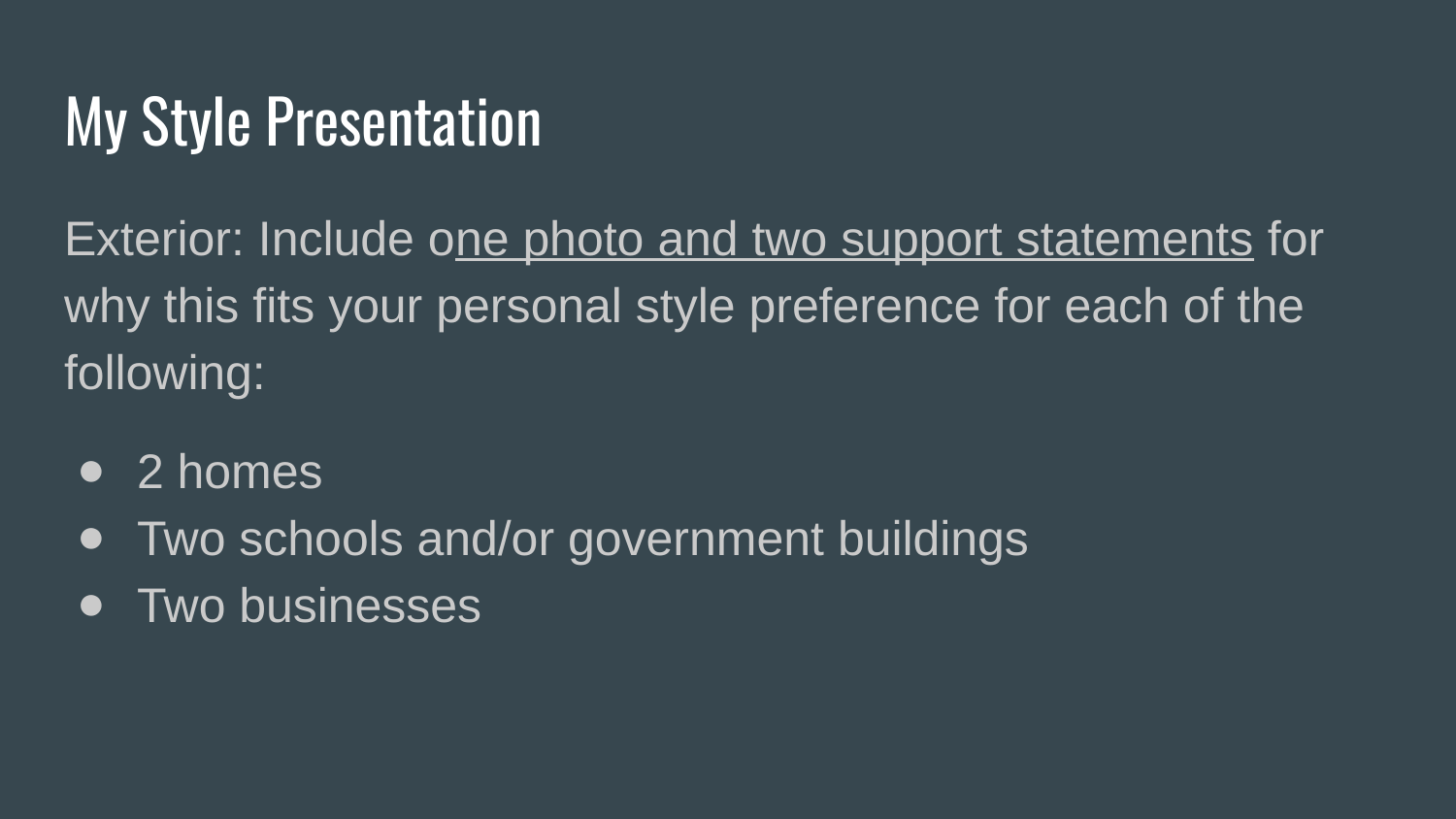

# My Style Presentation
Exterior: Include one photo and two support statements for why this fits your personal style preference for each of the following:
2 homes
Two schools and/or government buildings
Two businesses